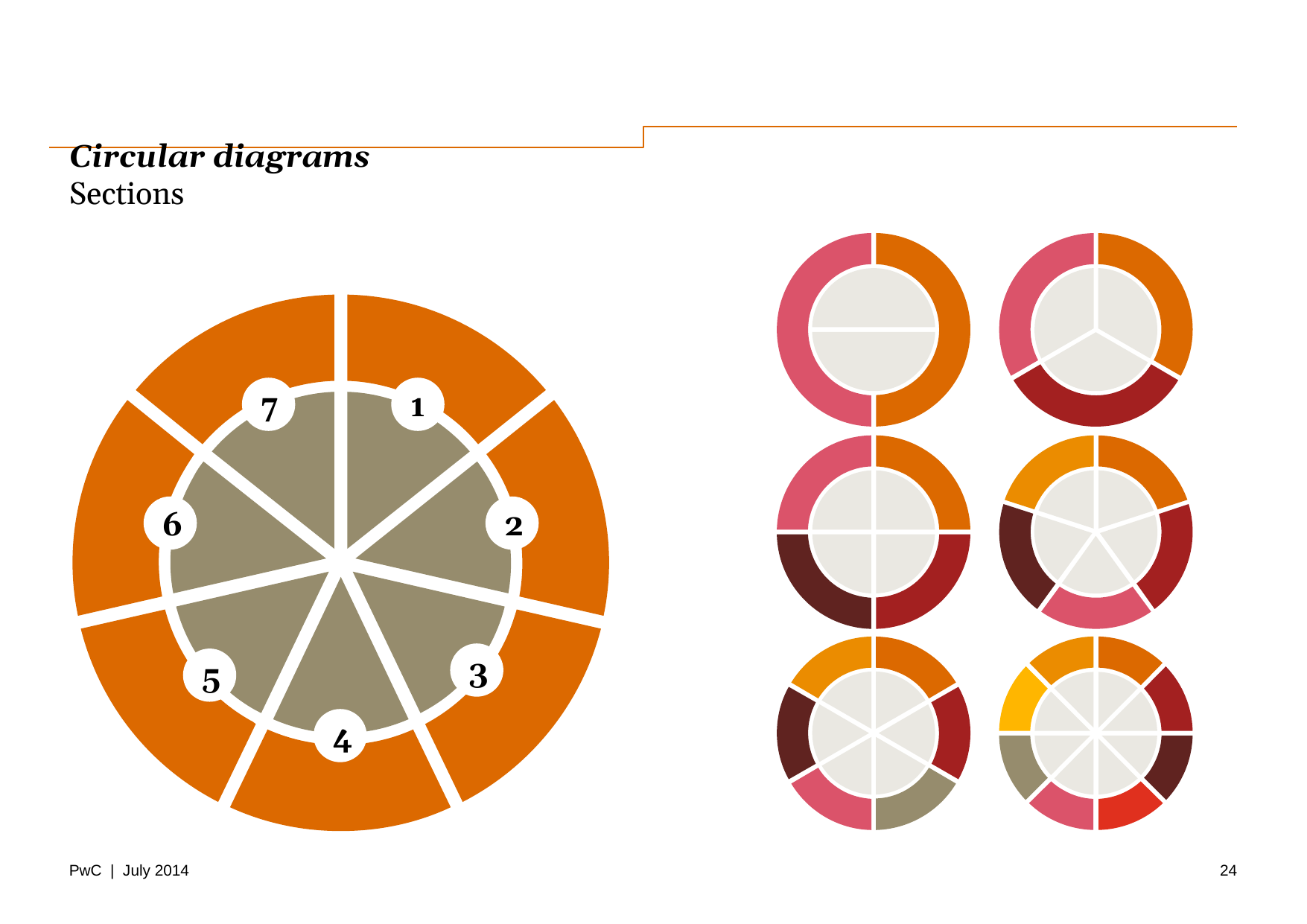

# Circular diagrams Sections

7
1

6
2

3
5
4

24